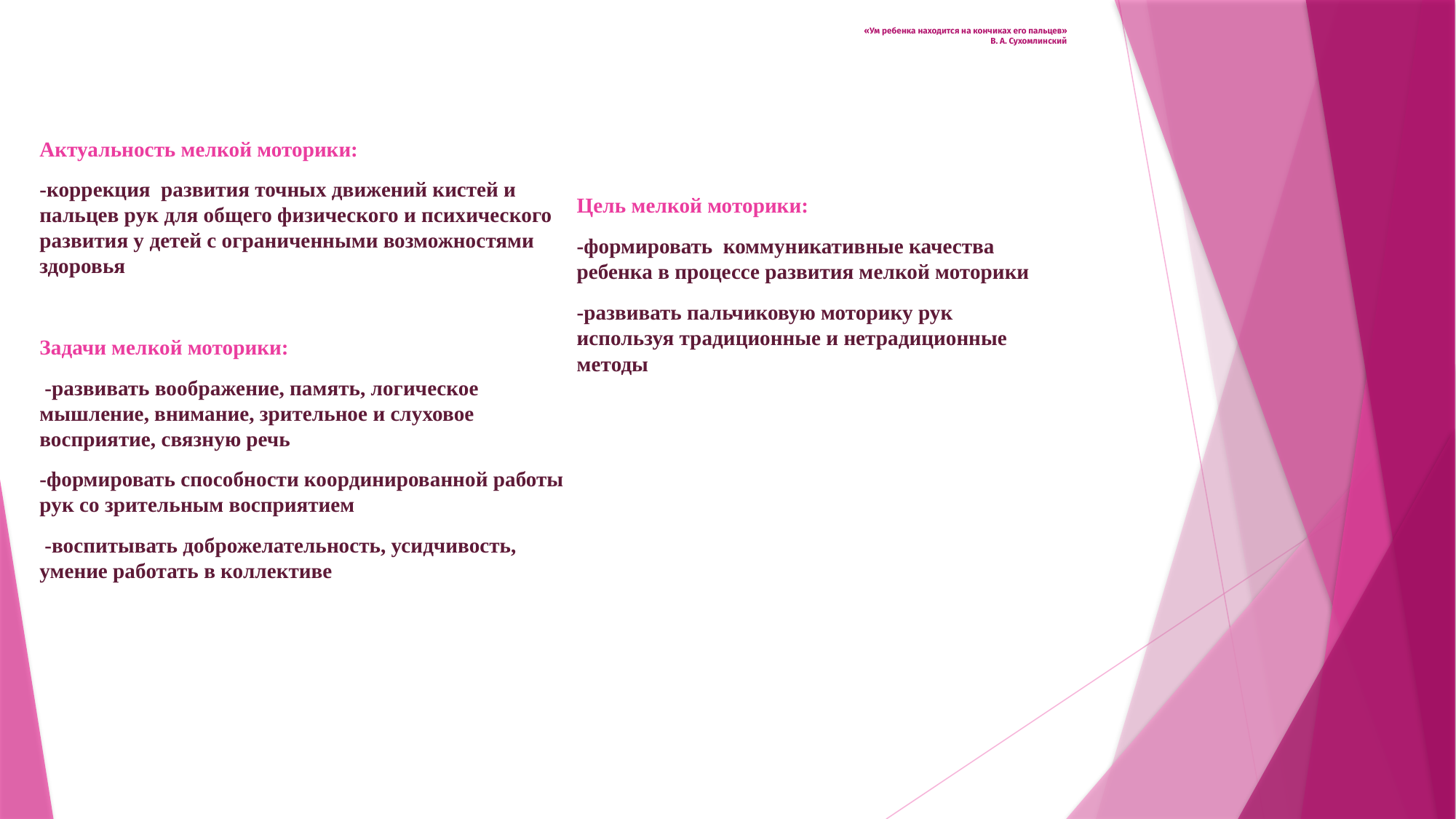

# «Ум ребенка находится на кончиках его пальцев» В. А. Сухомлинский

Актуальность мелкой моторики:
-коррекция  развития точных движений кистей и пальцев рук для общего физического и психического развития у детей с ограниченными возможностями здоровья

Задачи мелкой моторики:
 -развивать воображение, память, логическое мышление, внимание, зрительное и слуховое восприятие, связную речь
-формировать способности координированной работы рук со зрительным восприятием
 -воспитывать доброжелательность, усидчивость, умение работать в коллективе

Цель мелкой моторики:
-формировать  коммуникативные качества ребенка в процессе развития мелкой моторики
-развивать пальчиковую моторику рук  используя традиционные и нетрадиционные методы